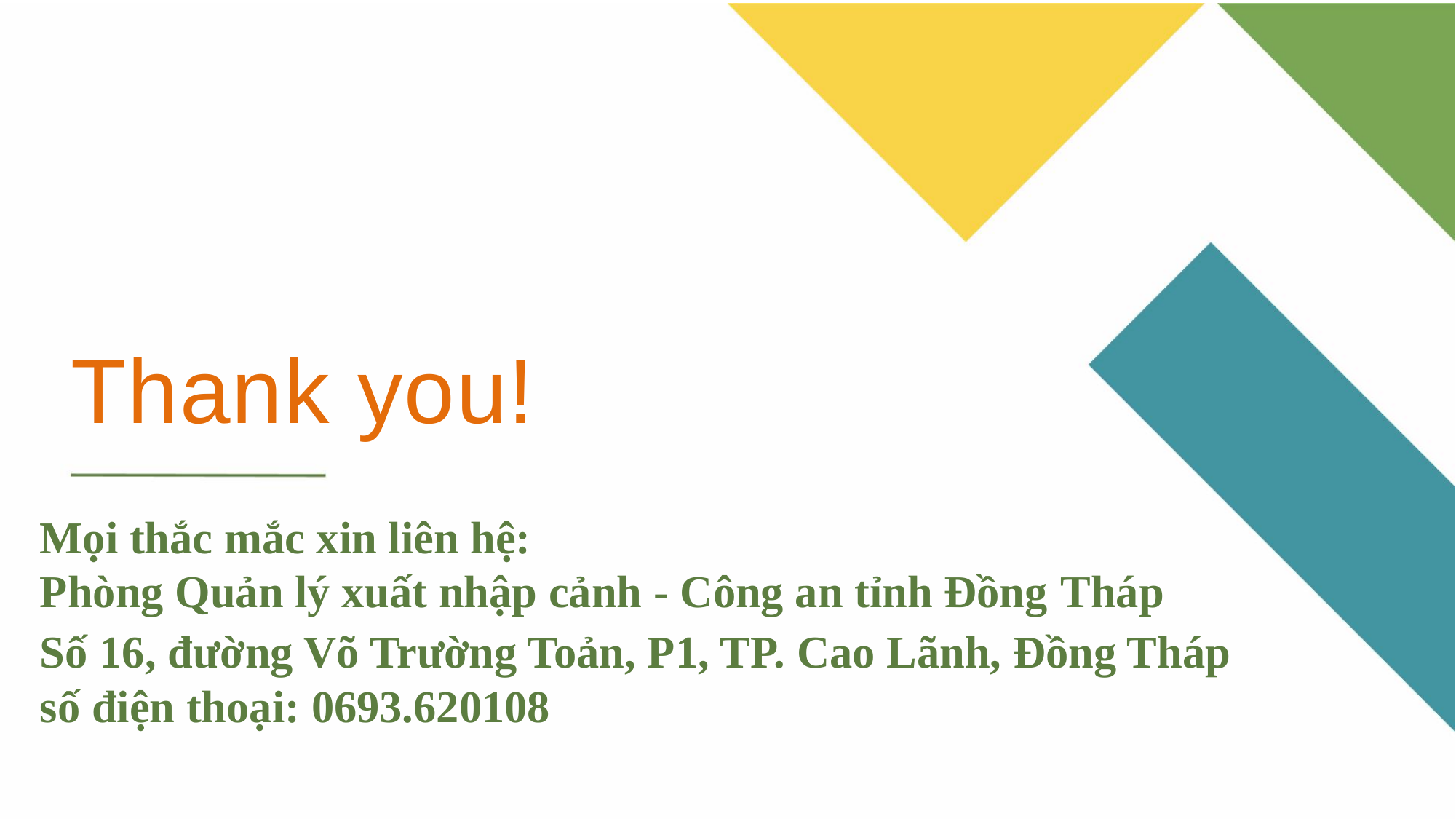

Thank you!
Mọi thắc mắc xin liên hệ:
Phòng Quản lý xuất nhập cảnh - Công an tỉnh Đồng Tháp
Số 16, đường Võ Trường Toản, P1, TP. Cao Lãnh, Đồng Tháp
số điện thoại: 0693.620108